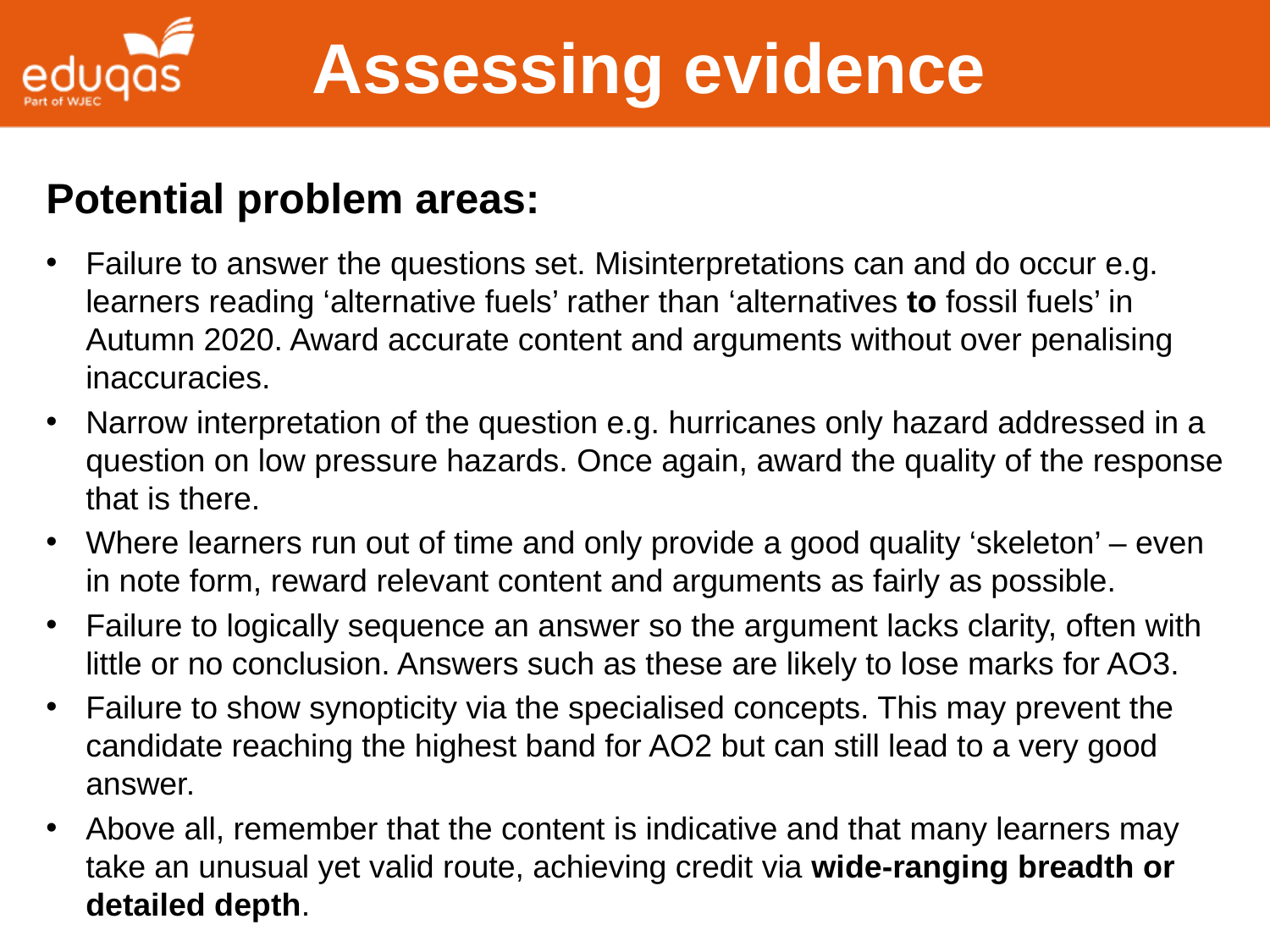

Assessing evidence
Potential problem areas:

Failure to answer the questions set. Misinterpretations can and do occur e.g. learners reading ‘alternative fuels’ rather than ‘alternatives to fossil fuels’ in Autumn 2020. Award accurate content and arguments without over penalising inaccuracies.
Narrow interpretation of the question e.g. hurricanes only hazard addressed in a question on low pressure hazards. Once again, award the quality of the response that is there.
Where learners run out of time and only provide a good quality ‘skeleton’ – even in note form, reward relevant content and arguments as fairly as possible.
Failure to logically sequence an answer so the argument lacks clarity, often with little or no conclusion. Answers such as these are likely to lose marks for AO3.
Failure to show synopticity via the specialised concepts. This may prevent the candidate reaching the highest band for AO2 but can still lead to a very good answer.
Above all, remember that the content is indicative and that many learners may take an unusual yet valid route, achieving credit via wide-ranging breadth or detailed depth.